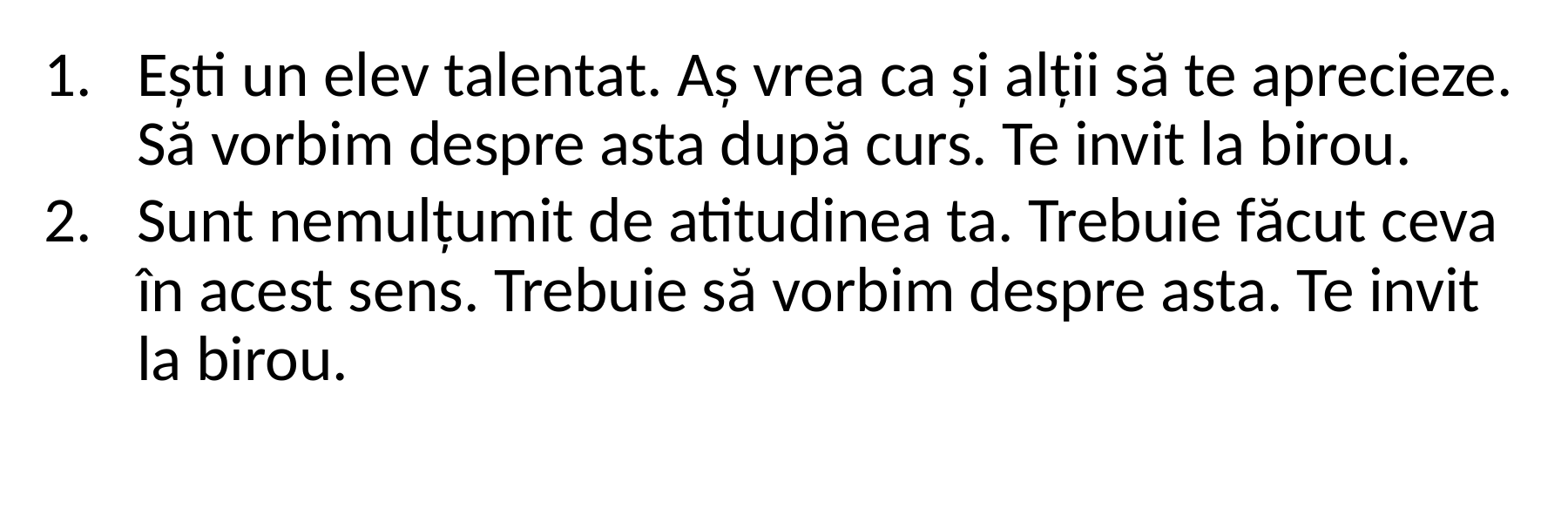

Ești un elev talentat. Aș vrea ca și alții să te aprecieze. Să vorbim despre asta după curs. Te invit la birou.
Sunt nemulțumit de atitudinea ta. Trebuie făcut ceva în acest sens. Trebuie să vorbim despre asta. Te invit la birou.